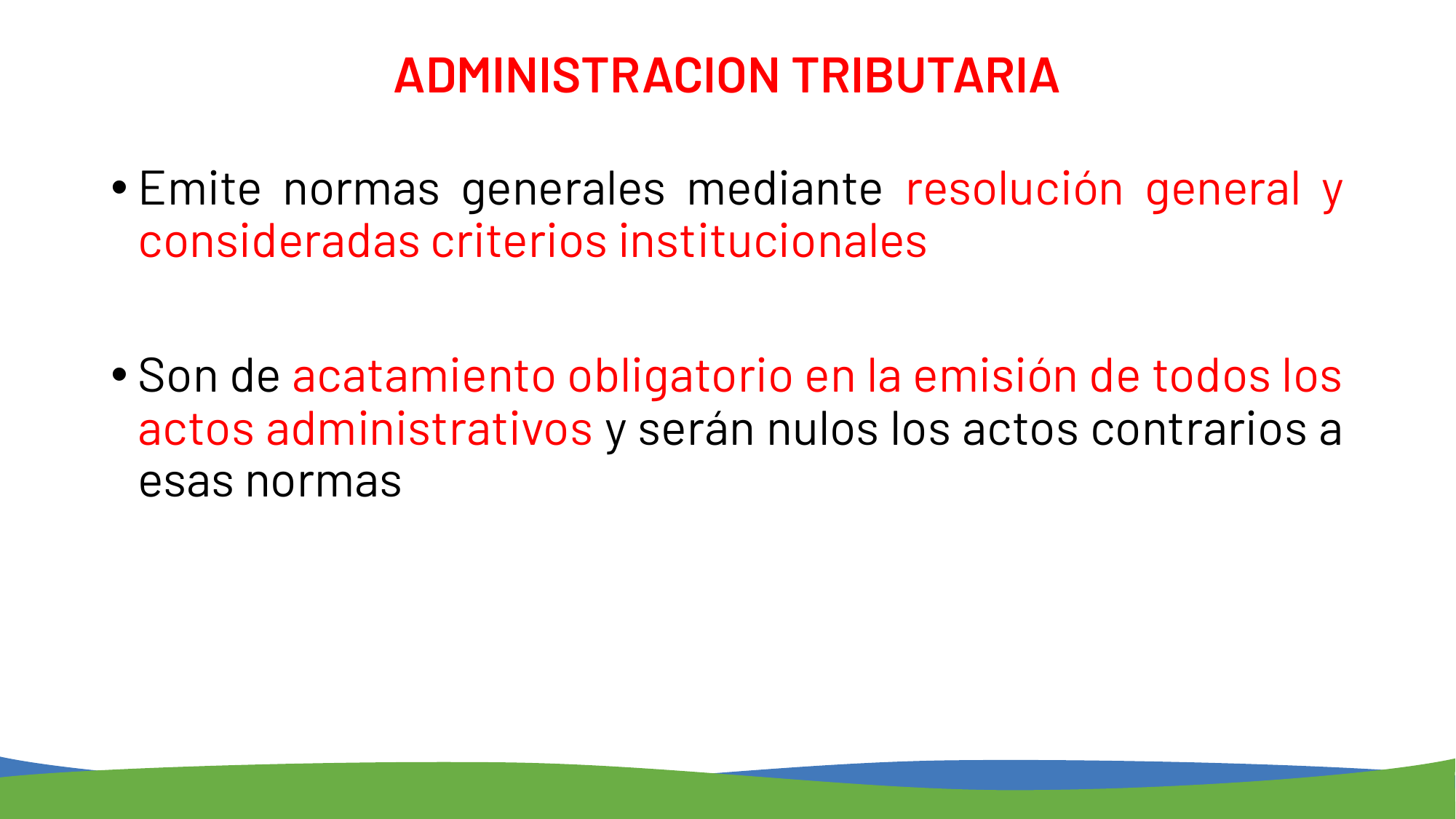

# ADMINISTRACION TRIBUTARIA
Emite normas generales mediante resolución general y consideradas criterios institucionales

Son de acatamiento obligatorio en la emisión de todos los actos administrativos y serán nulos los actos contrarios a esas normas